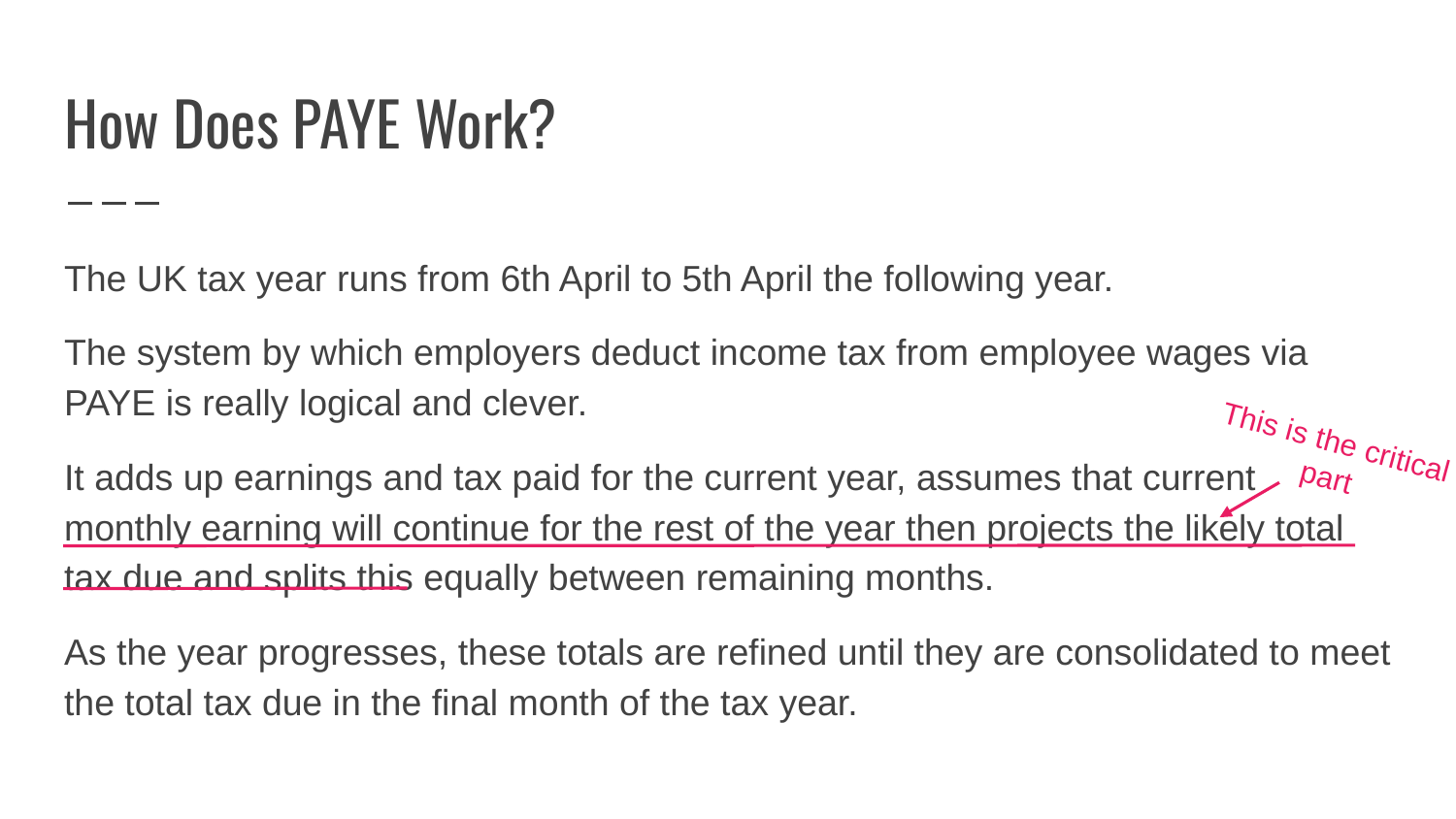

# How Does PAYE Work?
The UK tax year runs from 6th April to 5th April the following year.
The system by which employers deduct income tax from employee wages via PAYE is really logical and clever.
It adds up earnings and tax paid for the current year, assumes that current monthly earning will continue for the rest of the year then projects the likely total tax due and splits this equally between remaining months.
As the year progresses, these totals are refined until they are consolidated to meet the total tax due in the final month of the tax year.
This is the critical part